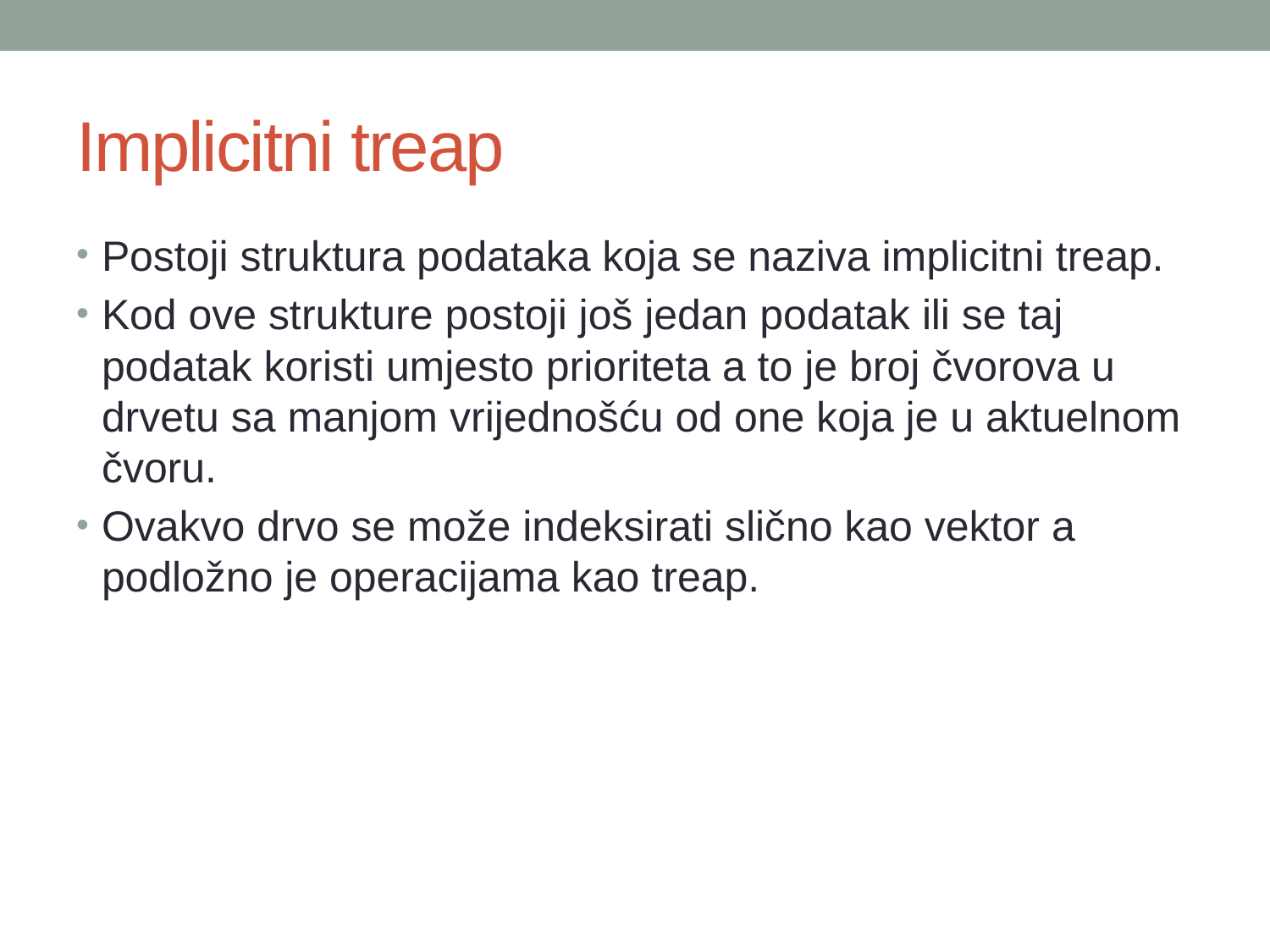

# Implicitni treap
Postoji struktura podataka koja se naziva implicitni treap.
Kod ove strukture postoji još jedan podatak ili se taj podatak koristi umjesto prioriteta a to je broj čvorova u drvetu sa manjom vrijednošću od one koja je u aktuelnom čvoru.
Ovakvo drvo se može indeksirati slično kao vektor a podložno je operacijama kao treap.